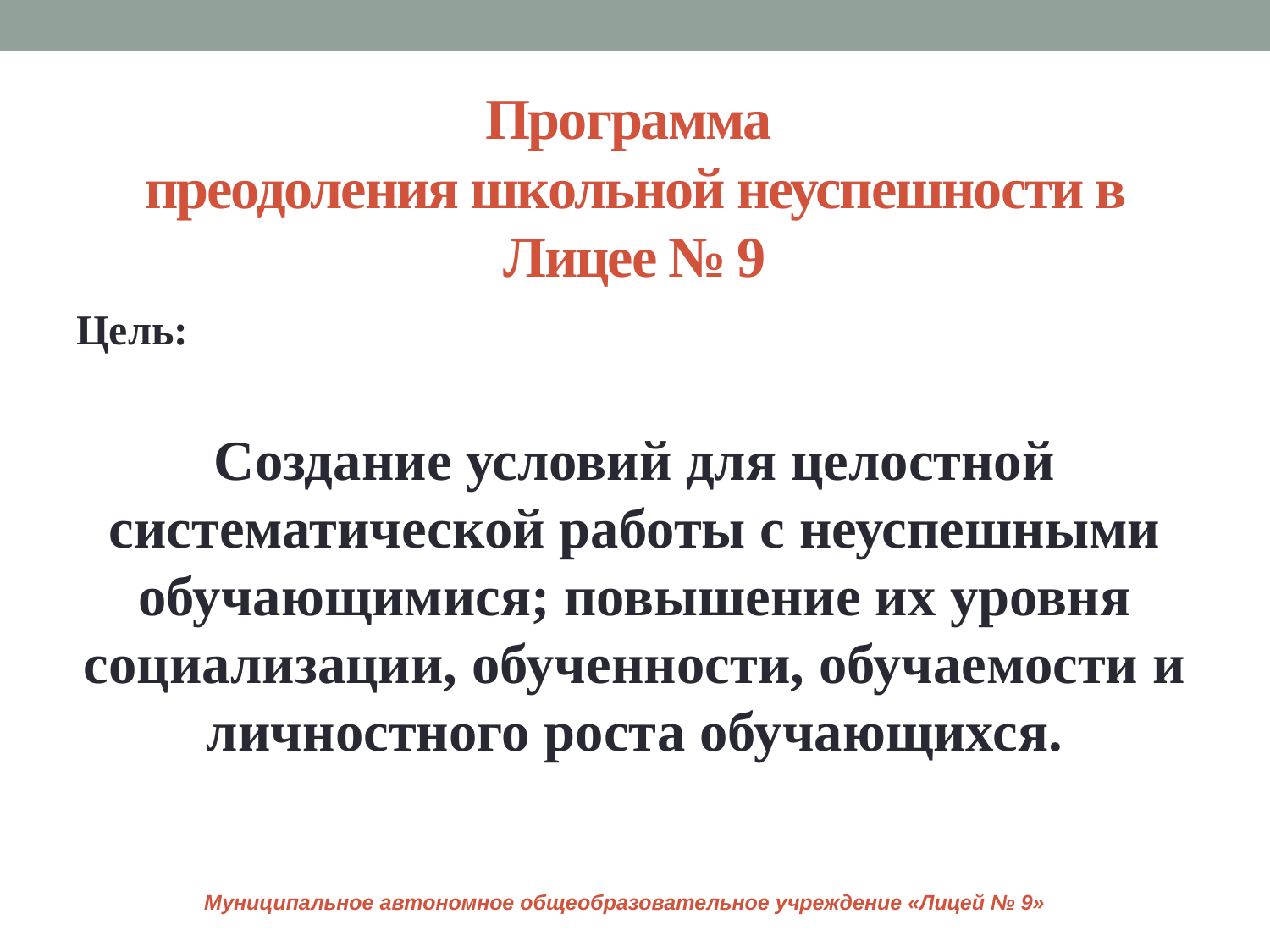

# Программа преодоления школьной неуспешности в Лицее № 9
Цель:

Создание условий для целостной систематической работы с неуспешными обучающимися; повышение их уровня социализации, обученности, обучаемости и личностного роста обучающихся.

Муниципальное автономное общеобразовательное учреждение «Лицей № 9»